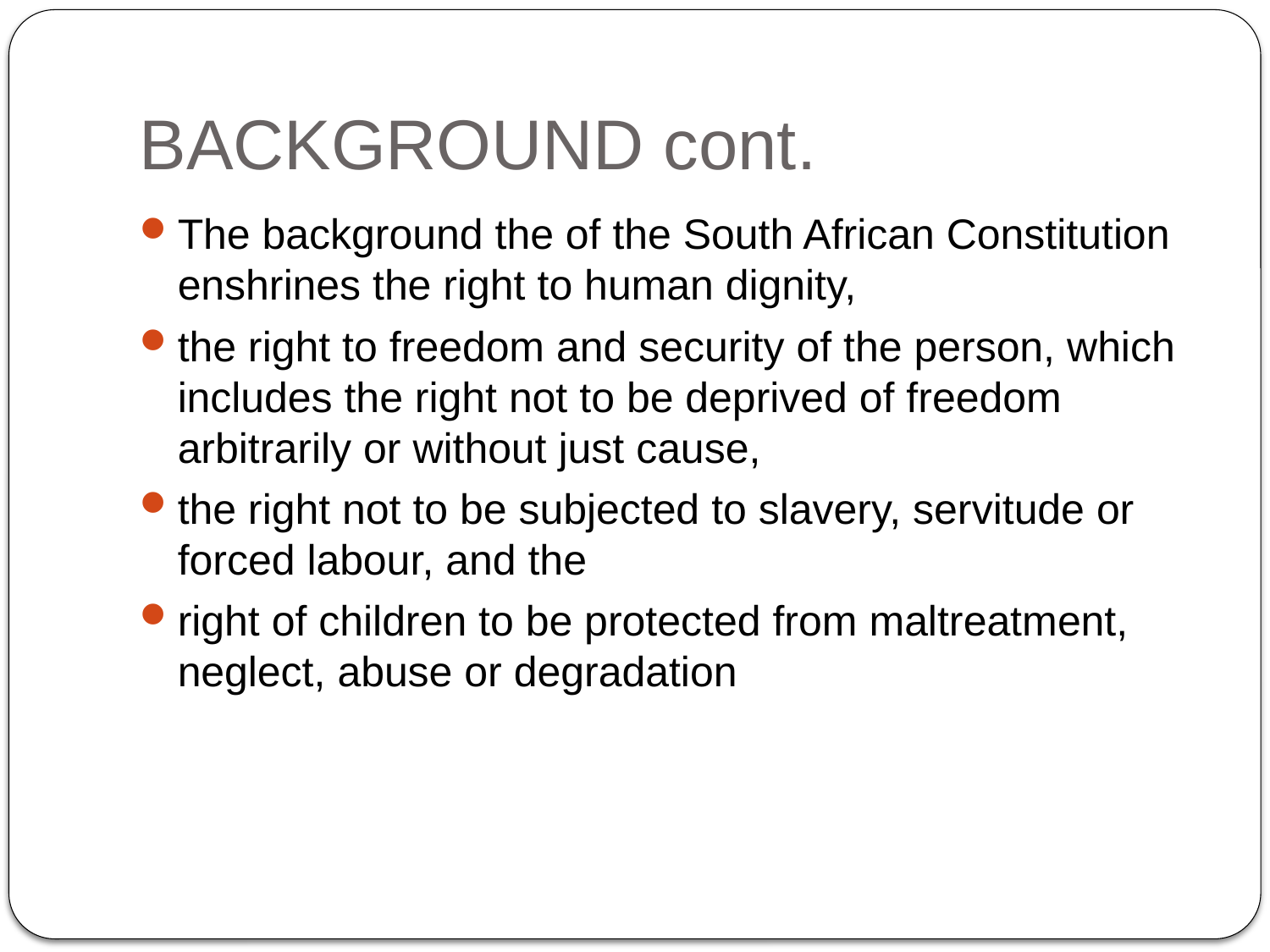

# BACKGROUND cont.
The background the of the South African Constitution enshrines the right to human dignity,
the right to freedom and security of the person, which includes the right not to be deprived of freedom arbitrarily or without just cause,
the right not to be subjected to slavery, servitude or forced labour, and the
right of children to be protected from maltreatment, neglect, abuse or degradation